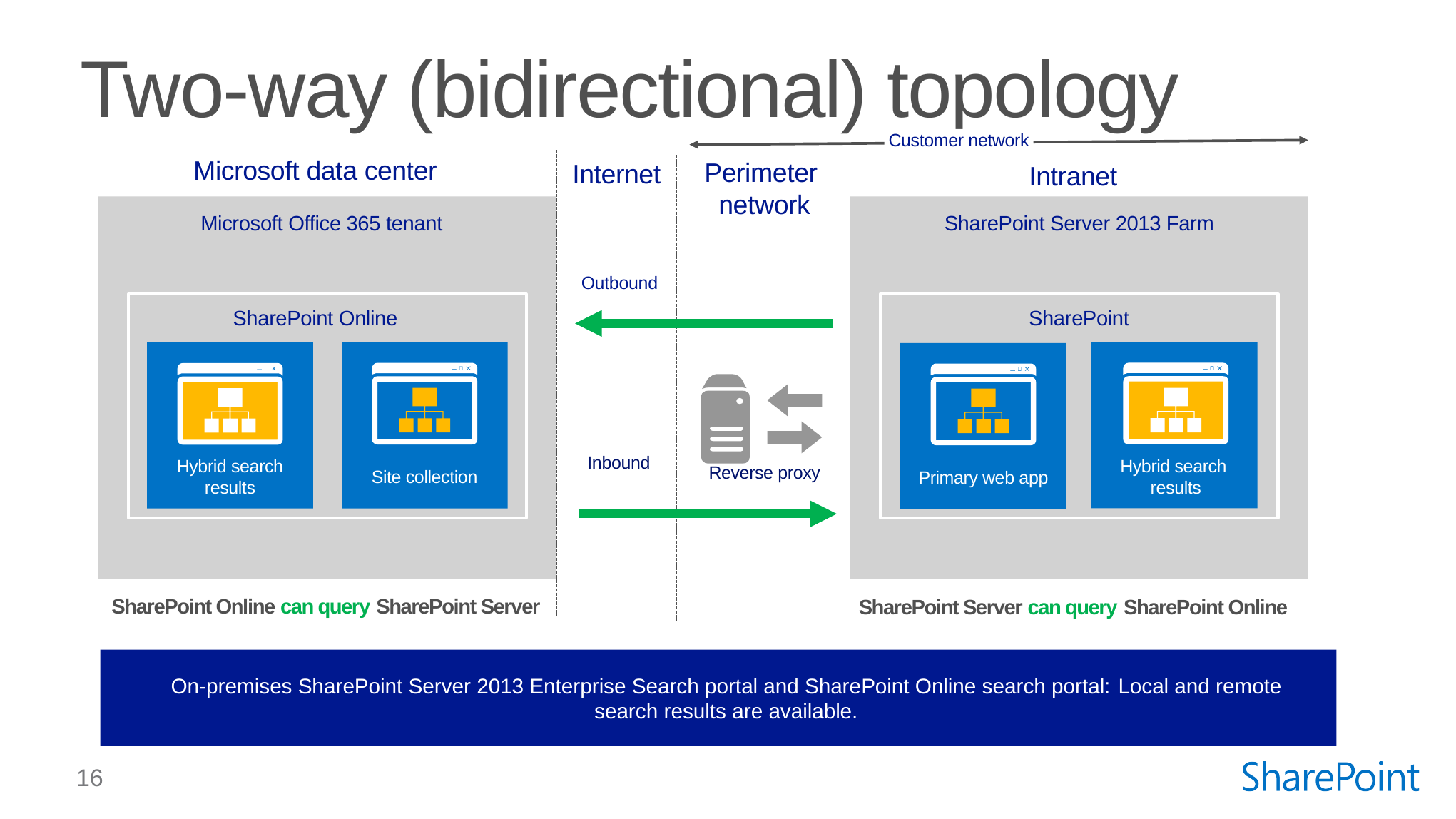

# Two-way (bidirectional) topology
Customer network
Microsoft data center
Perimeter
network
Internet
Intranet

Microsoft Office 365 tenant
SharePoint Server 2013 Farm
Outbound

SharePoint
SharePoint Online

Inbound
Hybrid search
results
Hybrid search results
Reverse proxy
Site collection
Primary web app
SharePoint Online can query SharePoint Server
SharePoint Server can query SharePoint Online
On-premises SharePoint Server 2013 Enterprise Search portal and SharePoint Online search portal: Local and remote
search results are available.
16